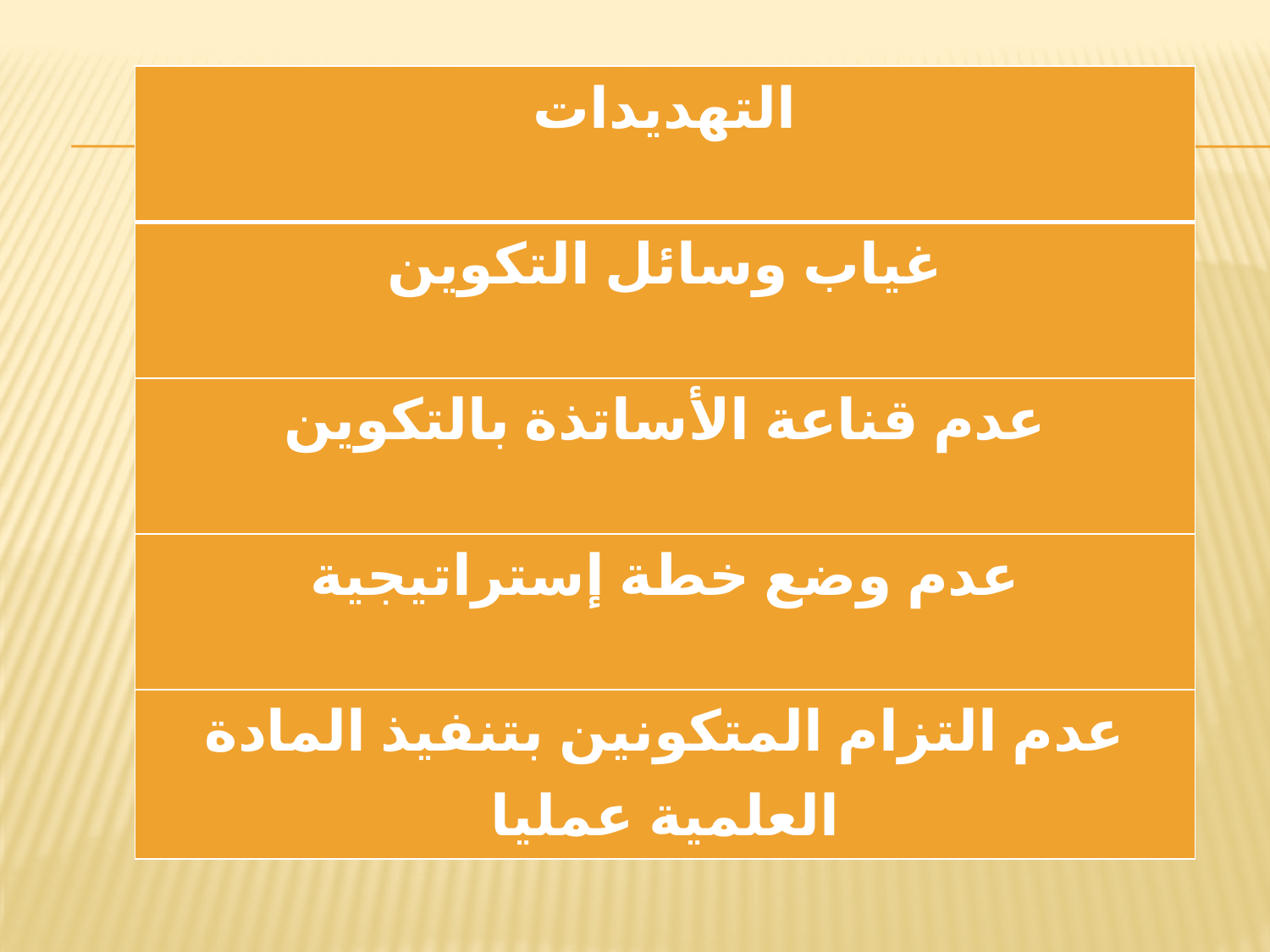

#
| التهديدات |
| --- |
| غياب وسائل التكوين |
| عدم قناعة الأساتذة بالتكوين |
| عدم وضع خطة إستراتيجية |
| عدم التزام المتكونين بتنفيذ المادة العلمية عمليا |